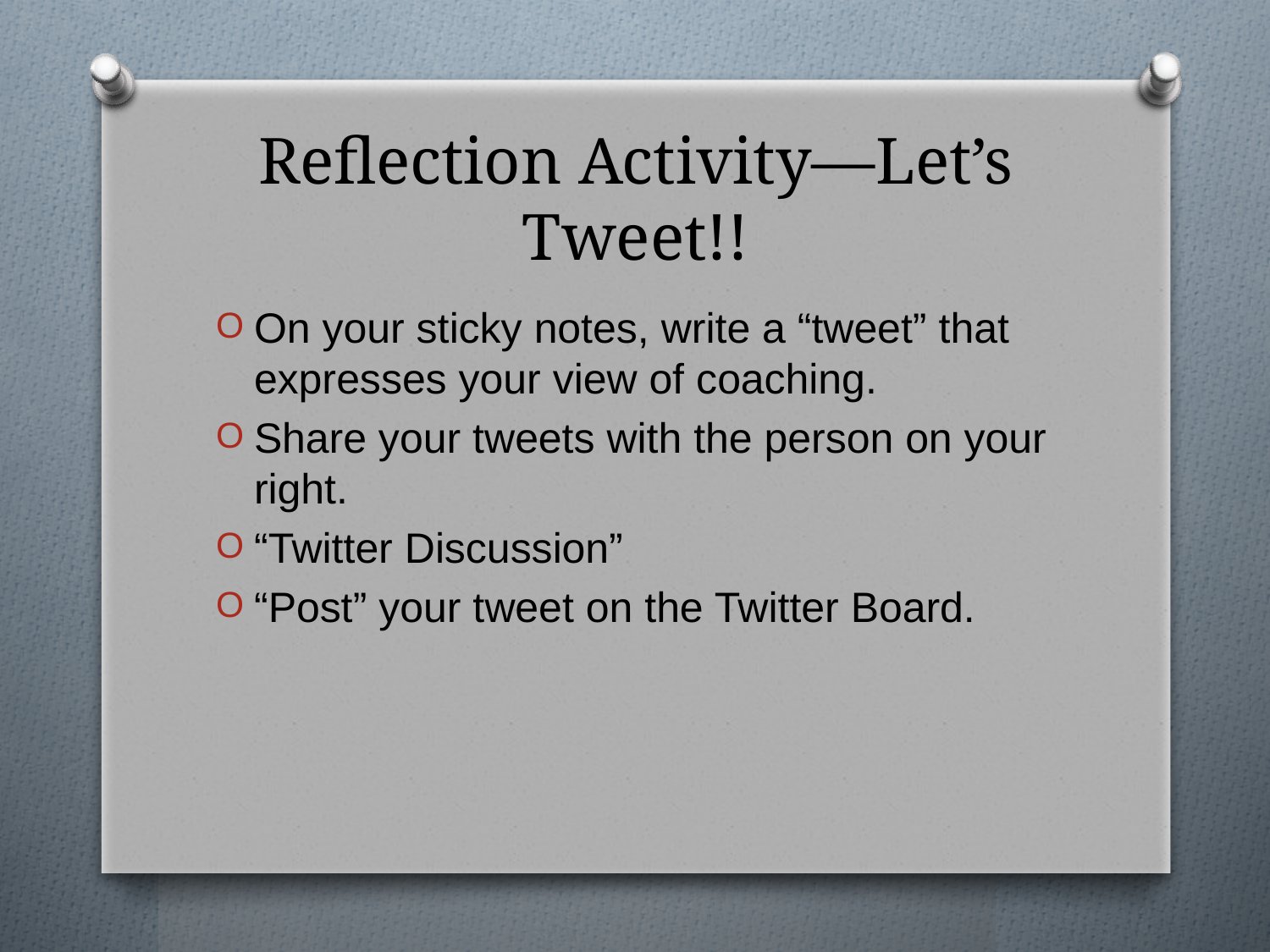

# Reflection Activity—Let’s Tweet!!
On your sticky notes, write a “tweet” that expresses your view of coaching.
Share your tweets with the person on your right.
“Twitter Discussion”
“Post” your tweet on the Twitter Board.